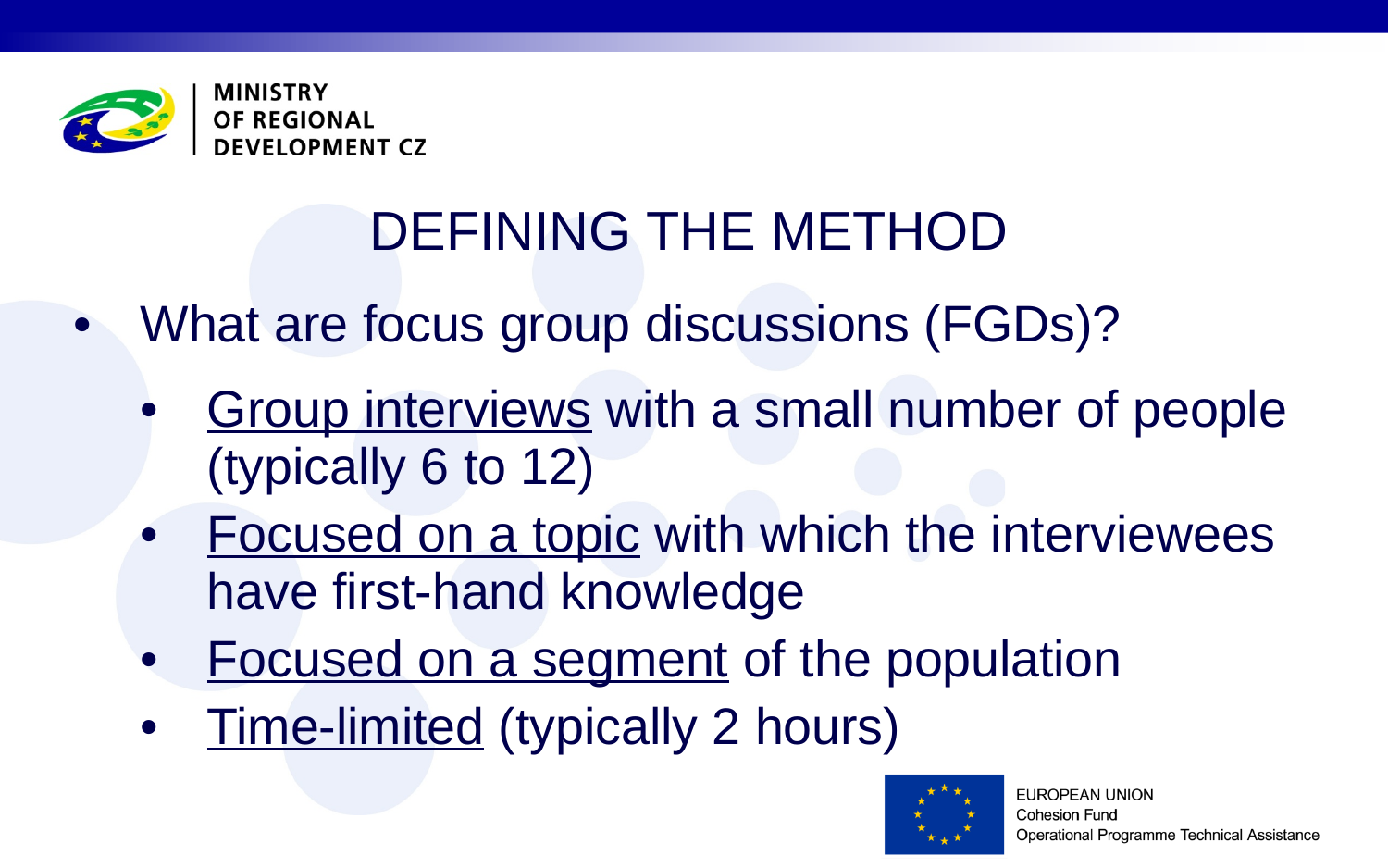

DEFINING THE METHOD
What are focus group discussions (FGDs)?
Group interviews with a small number of people (typically 6 to 12)
Focused on a topic with which the interviewees have first-hand knowledge
Focused on a segment of the population
Time-limited (typically 2 hours)